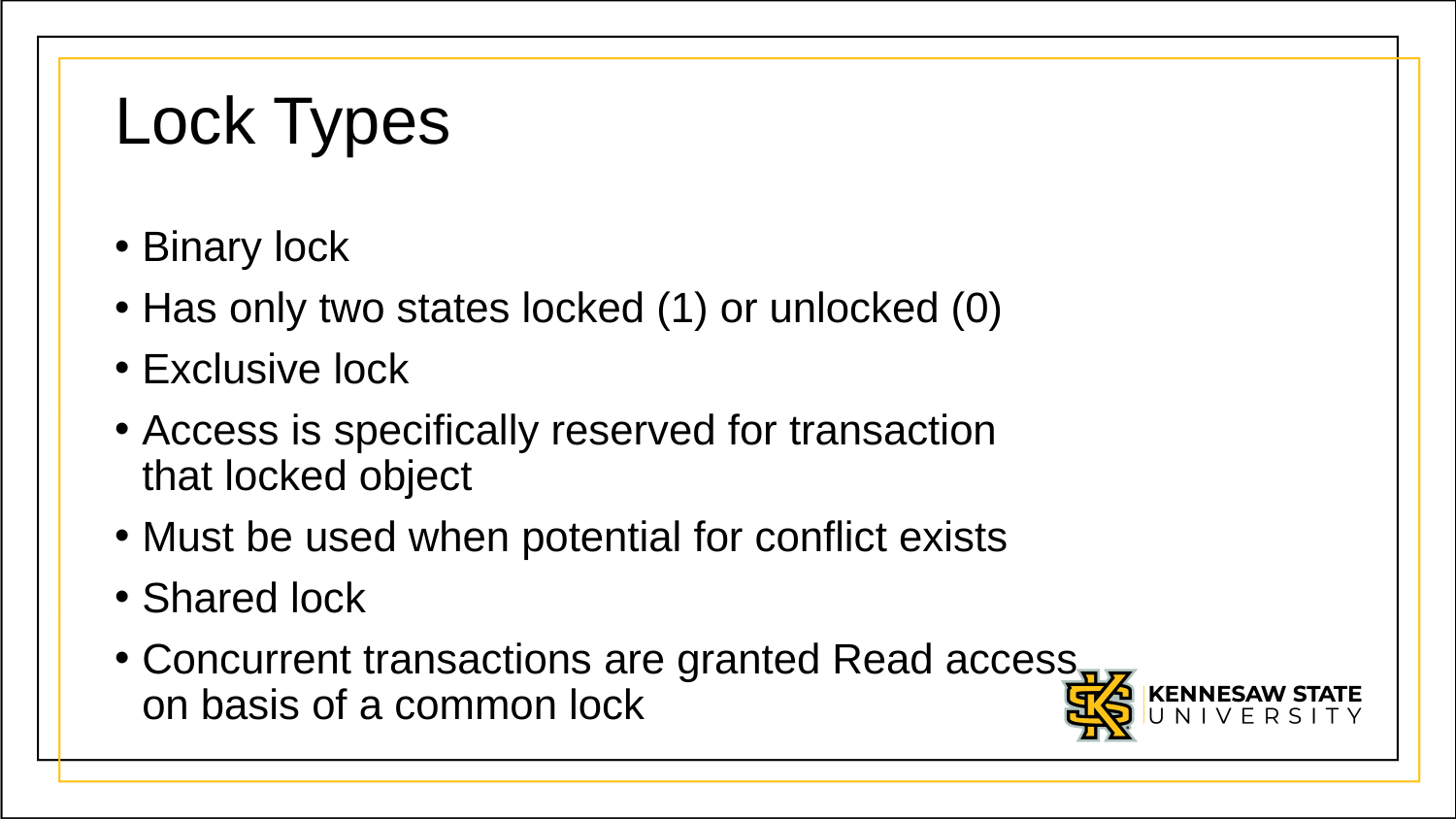

# Lock Types
Binary lock
Has only two states locked (1) or unlocked (0)
Exclusive lock
Access is specifically reserved for transaction
that locked object
Must be used when potential for conflict exists
Shared lock
Concurrent transactions are granted Read access
on basis of a common lock